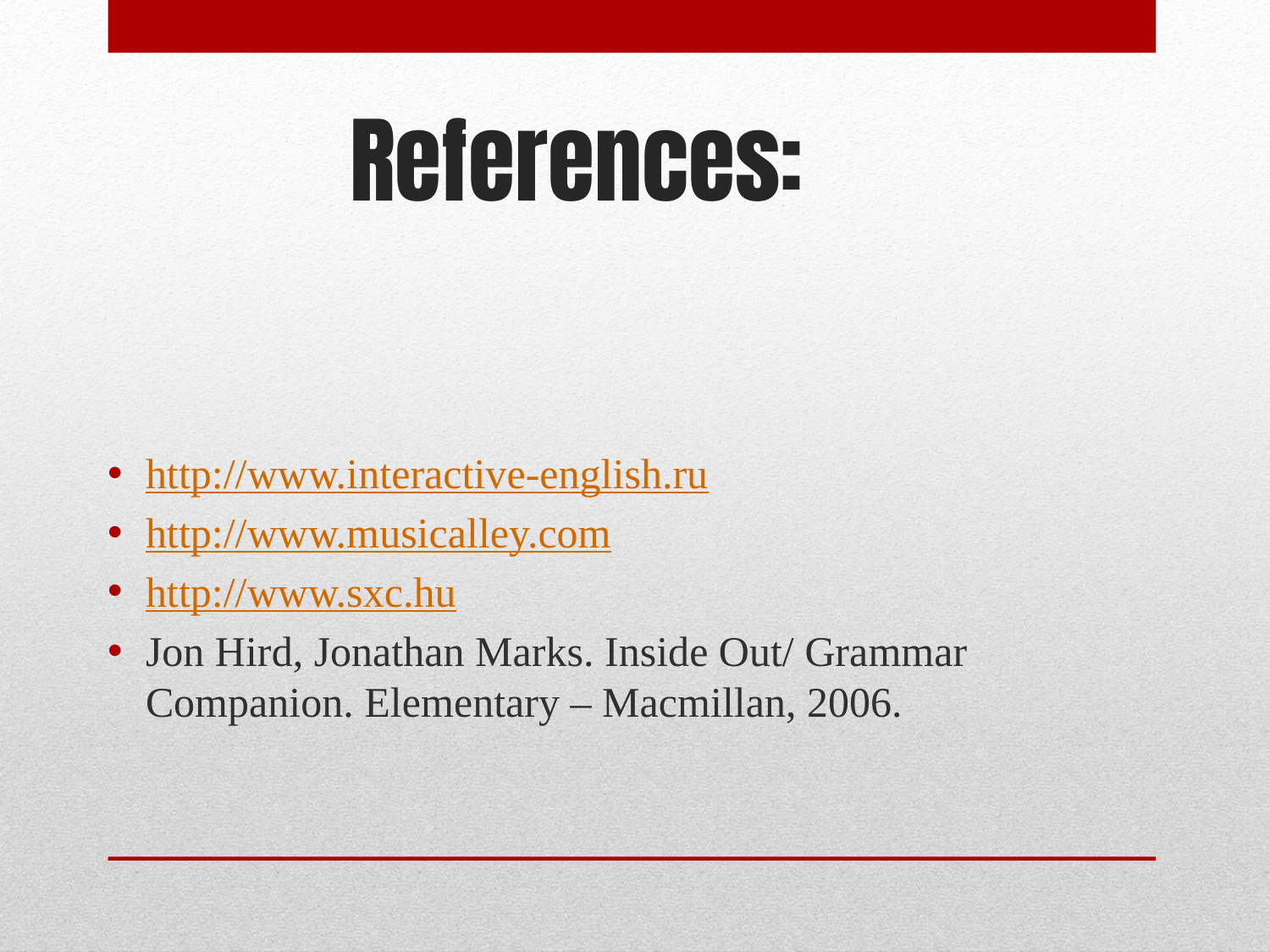

# References:
http://www.interactive-english.ru
http://www.musicalley.com
http://www.sxc.hu
Jon Hird, Jonathan Marks. Inside Out/ Grammar Companion. Elementary – Macmillan, 2006.